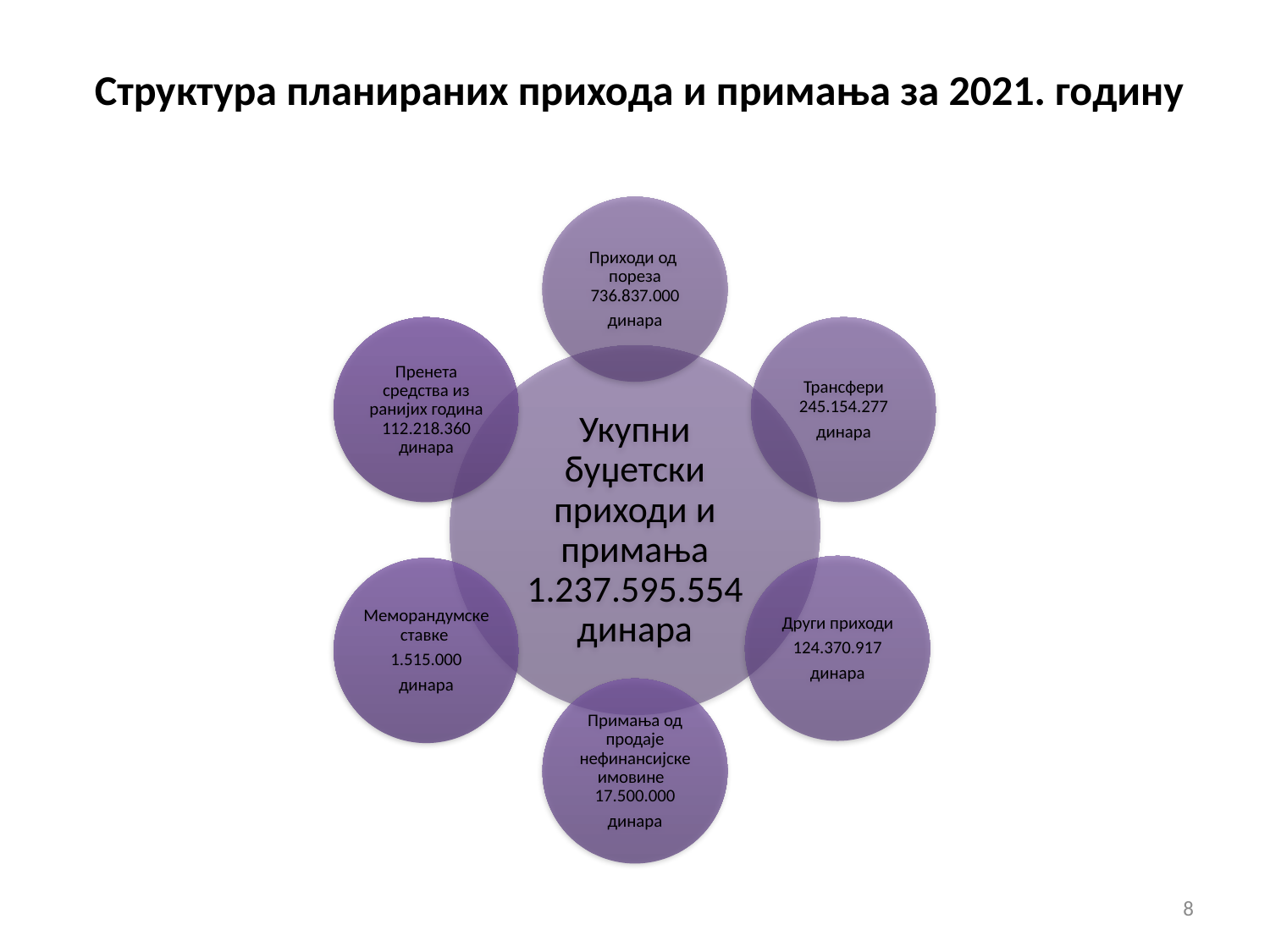

# Структура планираних прихода и примања за 2021. годину
Укупни буџетски приходи и примања 1.237.595.554 динара
Приходи од  пореза 736.837.000
динара
Трансфери 245.154.277
динара
Други приходи
124.370.917
динара
Примања од продаје нефинансијске имовине   17.500.000
динара
Mеморандумске ставке
1.515.000
динара
Пренета средства из ранијих година 112.218.360 динара
8